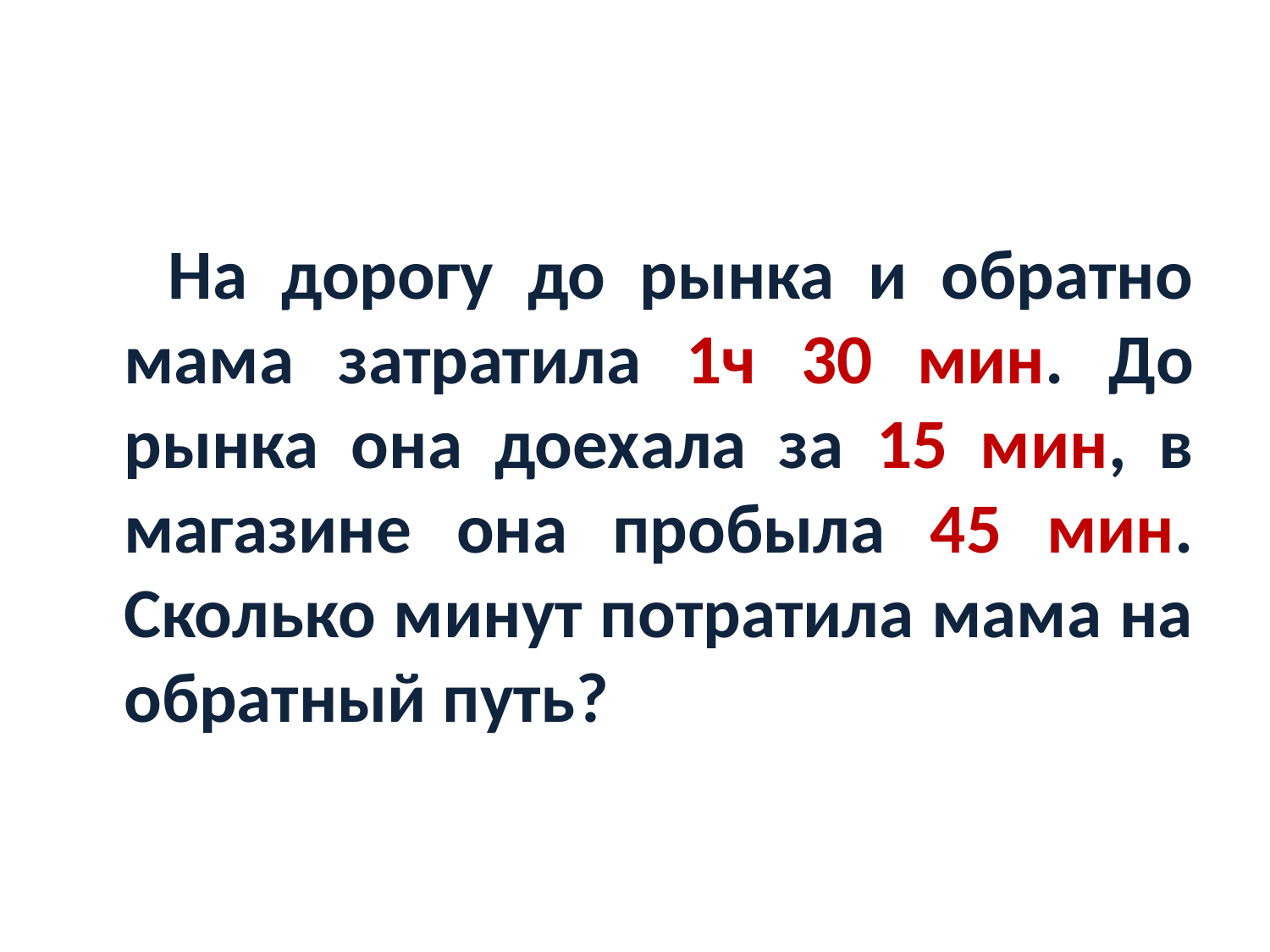

#
   На дорогу до рынка и обратно мама затратила 1ч 30 мин. До рынка она доехала за 15 мин, в магазине она пробыла 45 мин. Сколько минут потратила мама на обратный путь?